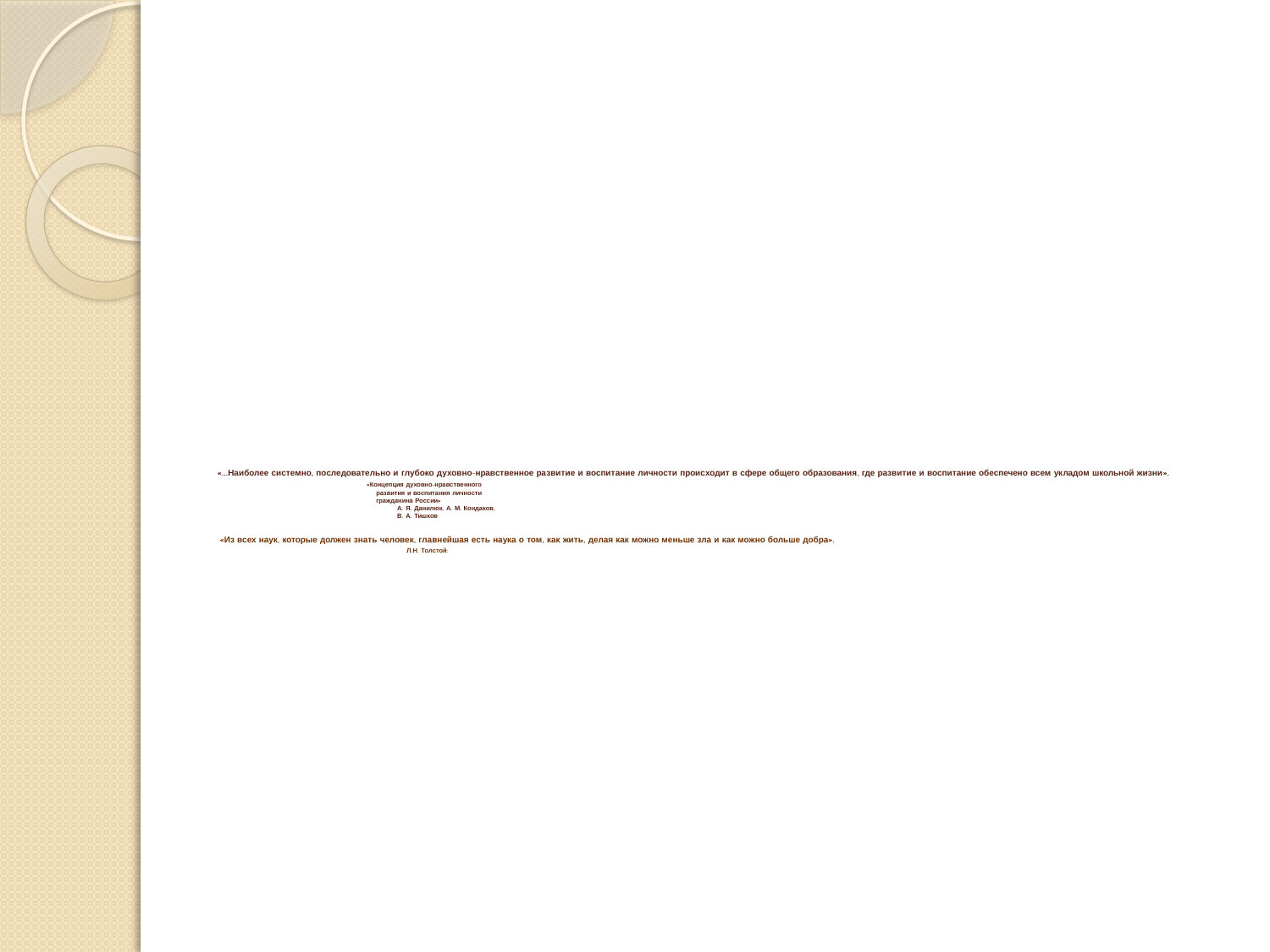

# «…Наиболее системно, последовательно и глубоко духовно-нравственное развитие и воспитание личности происходит в сфере общего образования, где развитие и воспитание обеспечено всем укладом школьной жизни». «Концепция духовно­-нравственного развития и воспитания личности гражданина России» А. Я. Данилюк, А. М. Кондаков, В. А. Тишков «Из всех наук, которые должен знать человек, главнейшая есть наука о том, как жить, делая как можно меньше зла и как можно больше добра». Л.Н. Толстой: